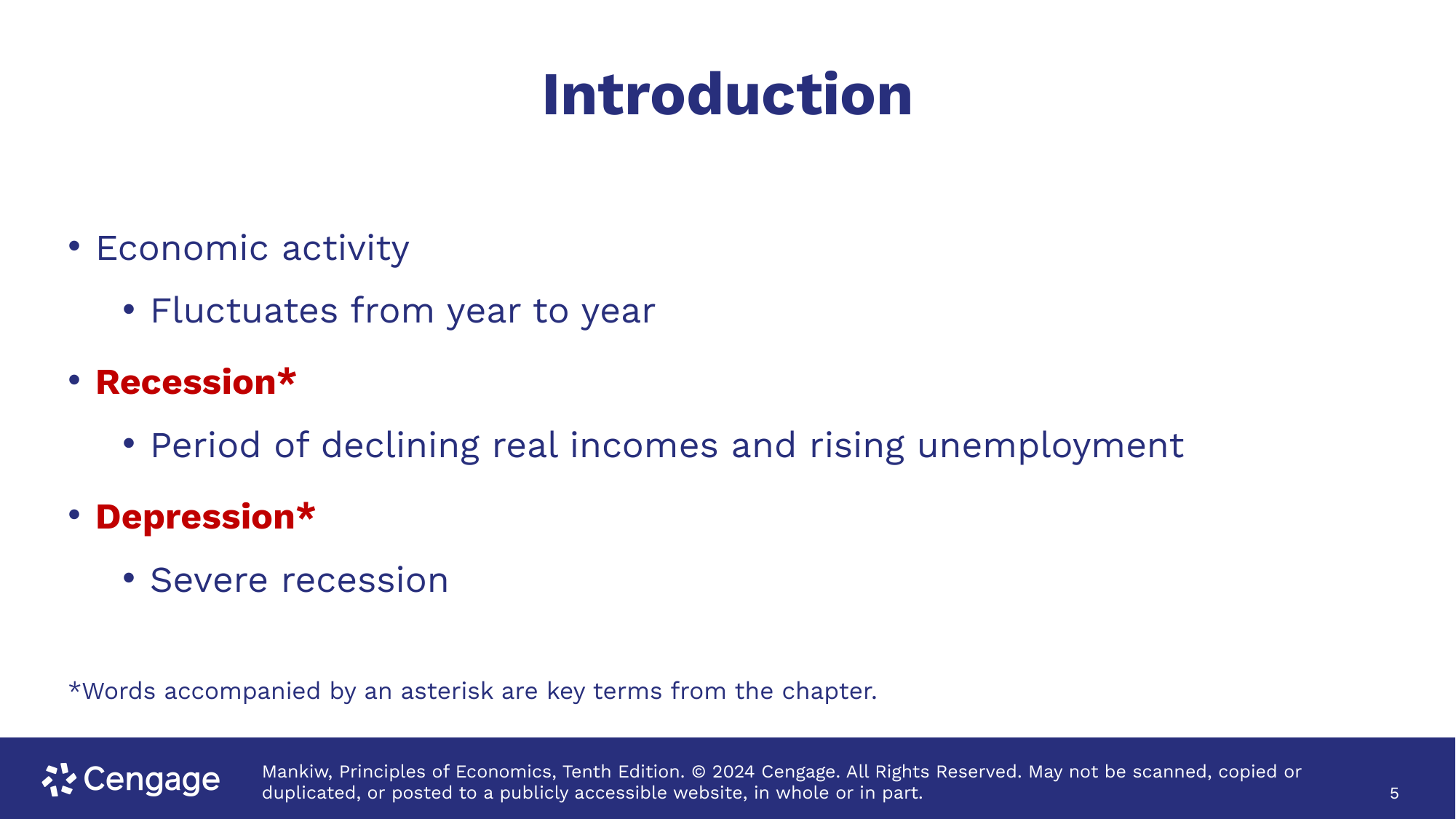

# Introduction
Economic activity
Fluctuates from year to year
Recession*
Period of declining real incomes and rising unemployment
Depression*
Severe recession
*Words accompanied by an asterisk are key terms from the chapter.